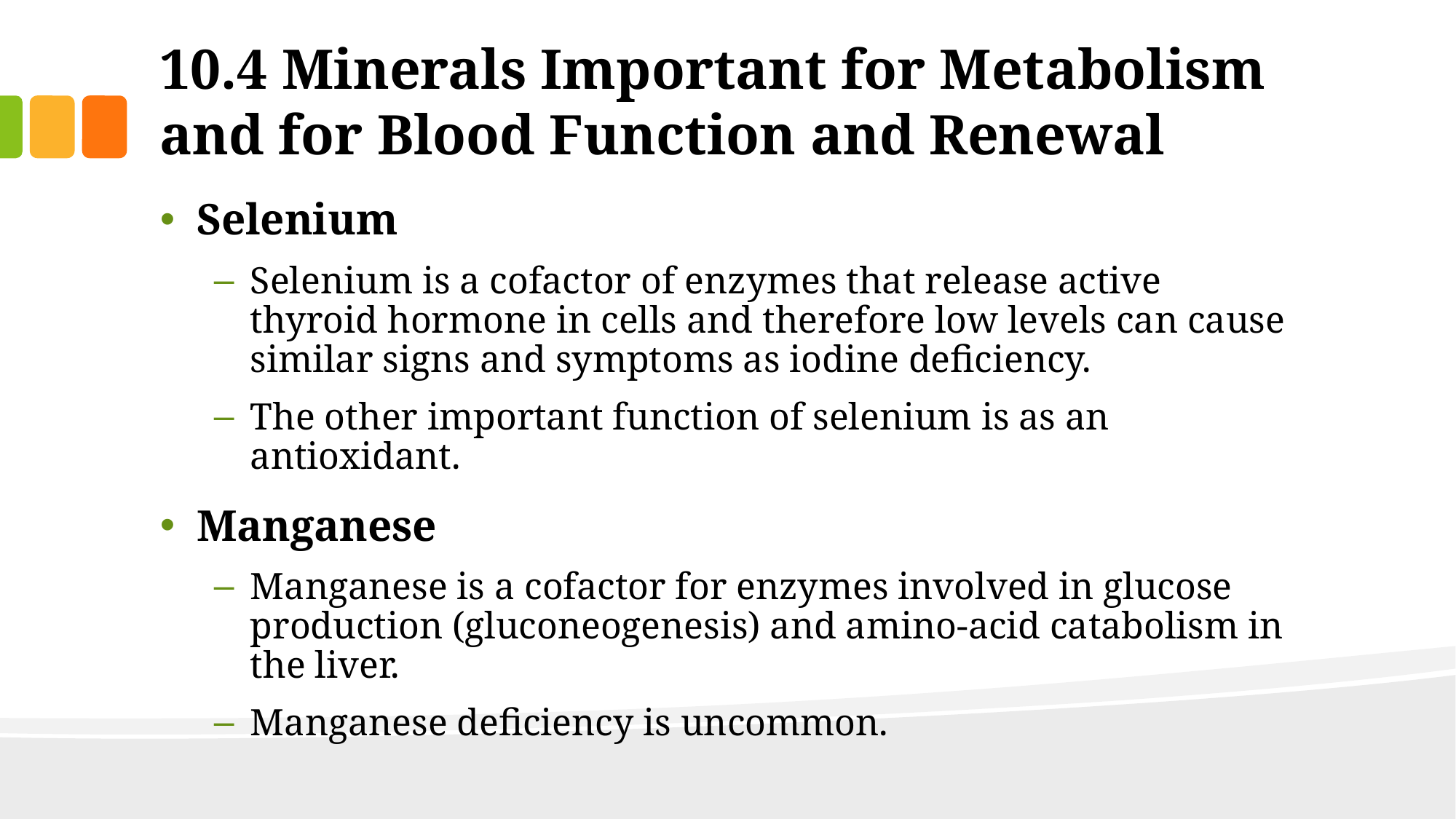

# 10.4 Minerals Important for Metabolism and for Blood Function and Renewal
Selenium
Selenium is a cofactor of enzymes that release active thyroid hormone in cells and therefore low levels can cause similar signs and symptoms as iodine deficiency.
The other important function of selenium is as an antioxidant.
Manganese
Manganese is a cofactor for enzymes involved in glucose production (gluconeogenesis) and amino-acid catabolism in the liver.
Manganese deficiency is uncommon.